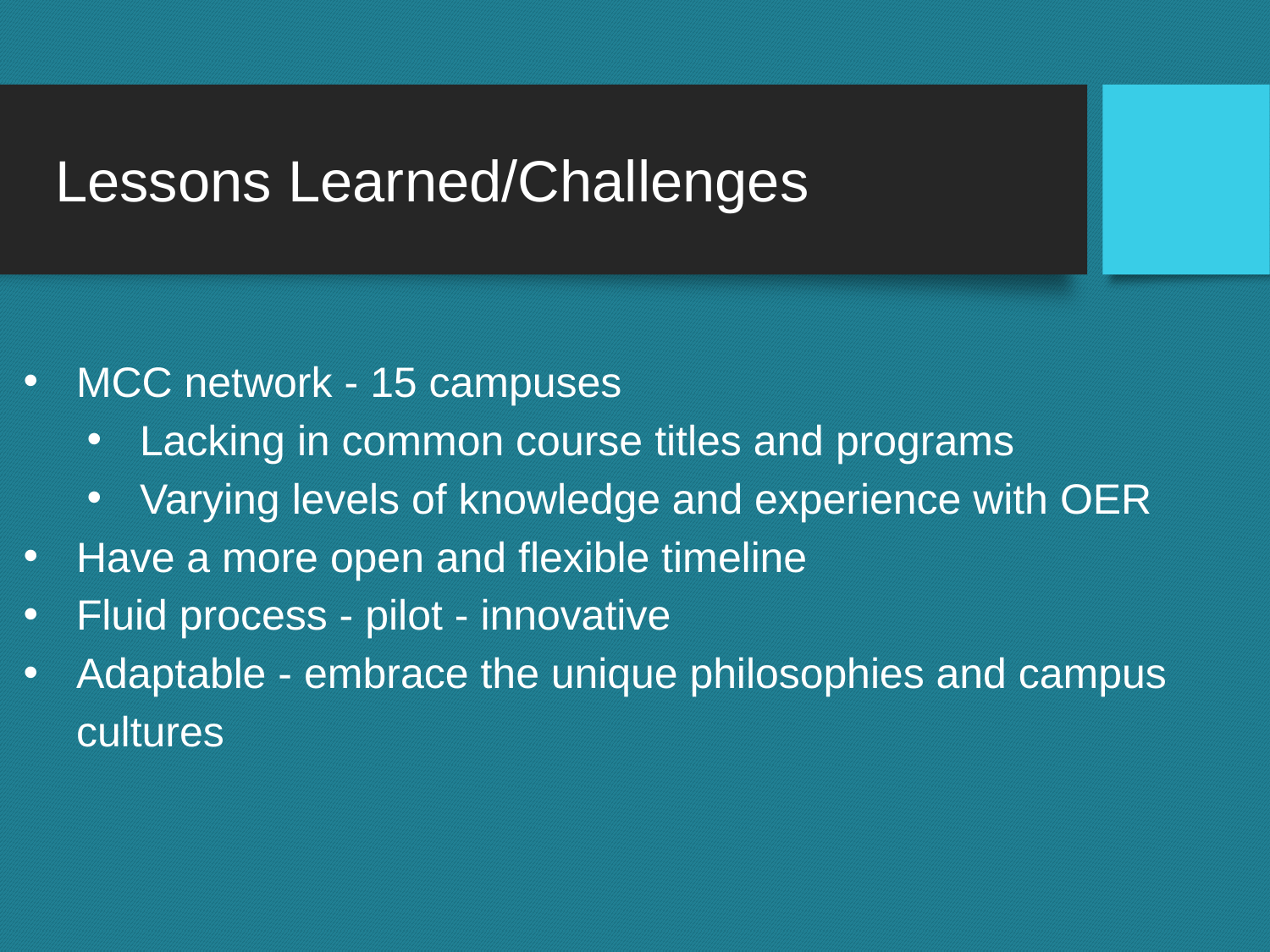

# Lessons Learned/Challenges
MCC network - 15 campuses
Lacking in common course titles and programs
Varying levels of knowledge and experience with OER
Have a more open and flexible timeline
Fluid process - pilot - innovative
Adaptable - embrace the unique philosophies and campus cultures